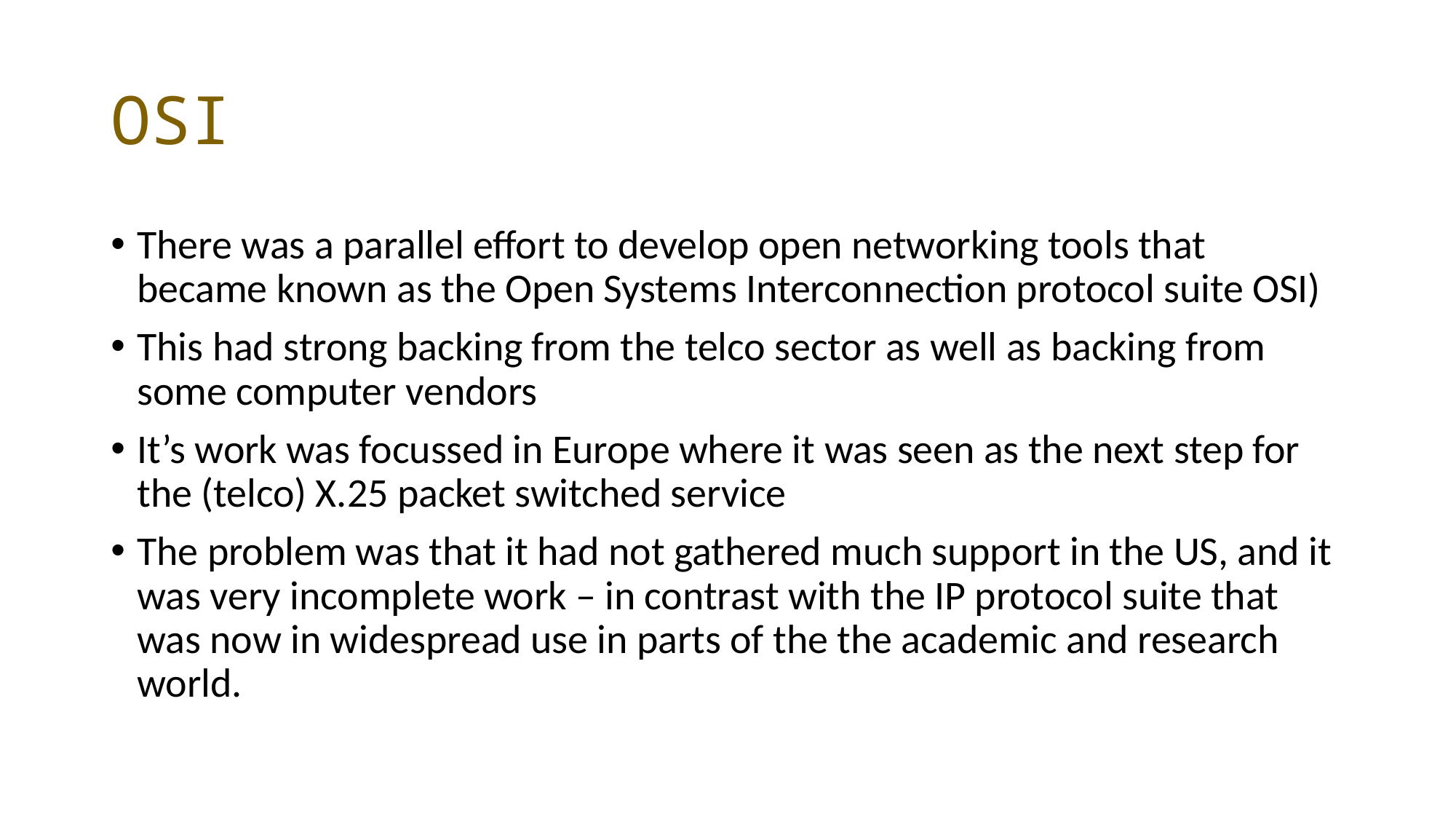

# OSI
There was a parallel effort to develop open networking tools that became known as the Open Systems Interconnection protocol suite OSI)
This had strong backing from the telco sector as well as backing from some computer vendors
It’s work was focussed in Europe where it was seen as the next step for the (telco) X.25 packet switched service
The problem was that it had not gathered much support in the US, and it was very incomplete work – in contrast with the IP protocol suite that was now in widespread use in parts of the the academic and research world.